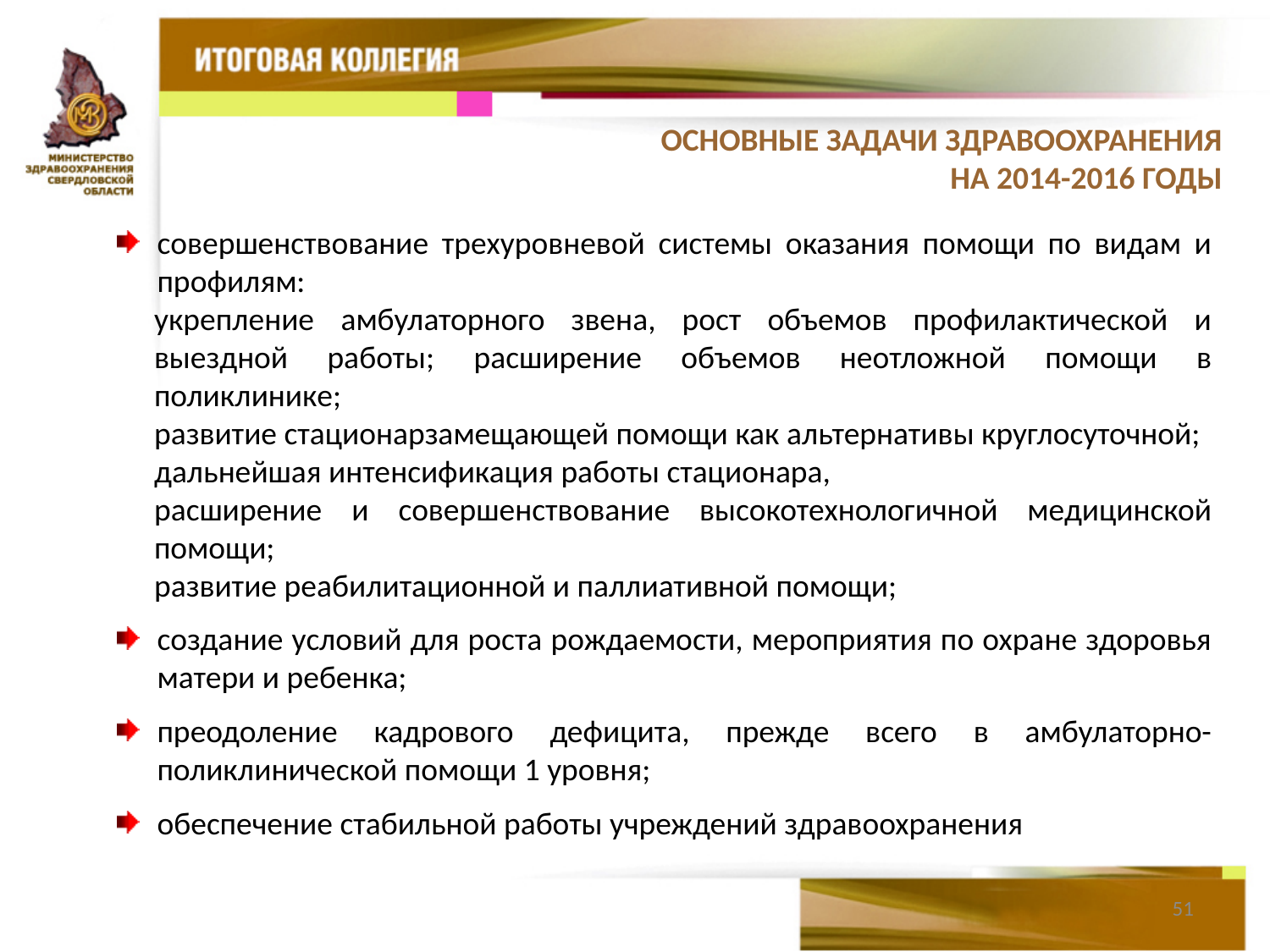

ОСНОВНЫЕ ЗАДАЧИ ЗДРАВООХРАНЕНИЯ НА 2014-2016 ГОДЫ
совершенствование трехуровневой системы оказания помощи по видам и профилям:
укрепление амбулаторного звена, рост объемов профилактической и выездной работы; расширение объемов неотложной помощи в поликлинике;
развитие стационарзамещающей помощи как альтернативы круглосуточной;
дальнейшая интенсификация работы стационара,
расширение и совершенствование высокотехнологичной медицинской помощи;
развитие реабилитационной и паллиативной помощи;
создание условий для роста рождаемости, мероприятия по охране здоровья матери и ребенка;
преодоление кадрового дефицита, прежде всего в амбулаторно-поликлинической помощи 1 уровня;
обеспечение стабильной работы учреждений здравоохранения
51